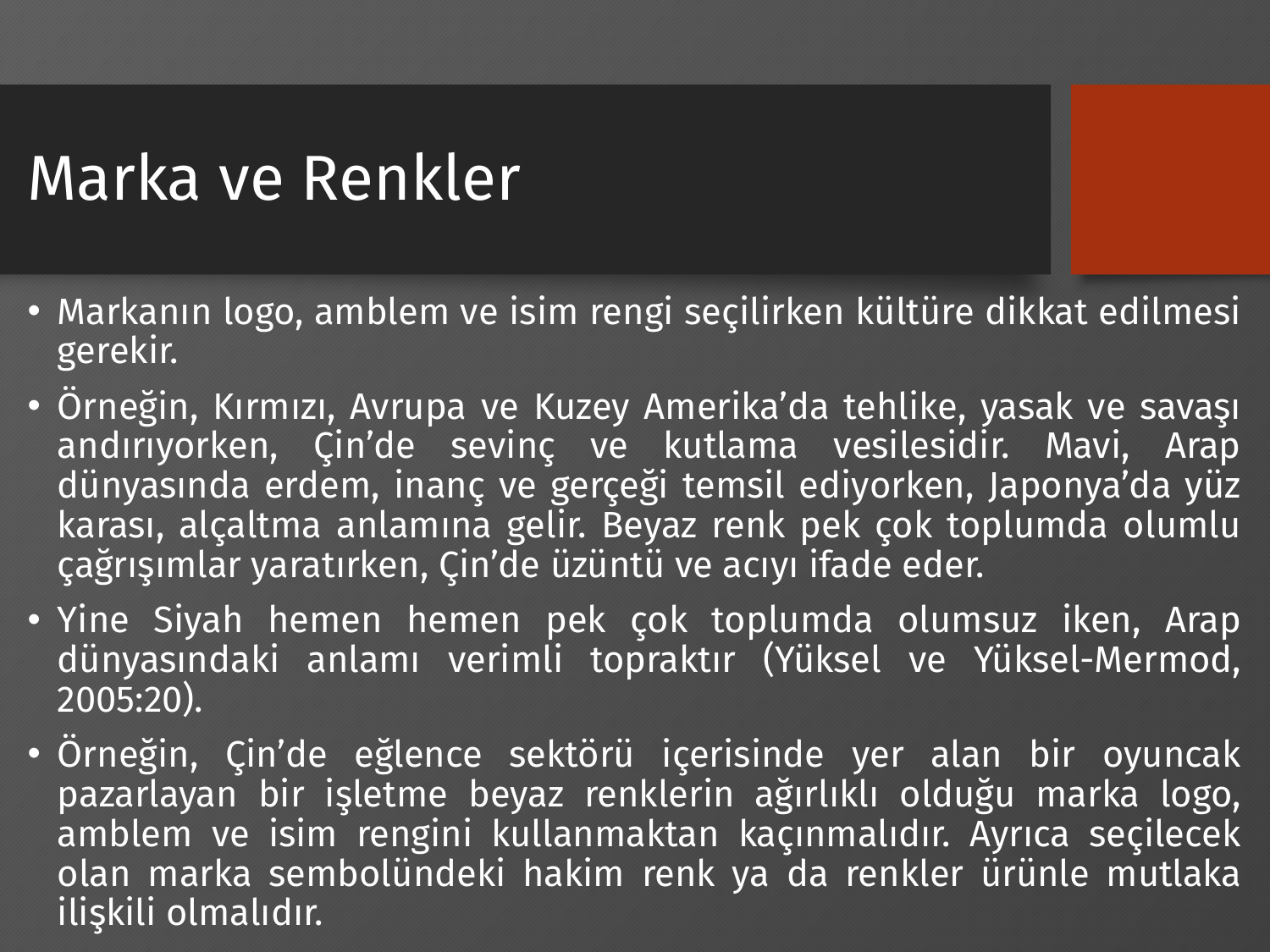

# Marka ve Renkler
Markanın logo, amblem ve isim rengi seçilirken kültüre dikkat edilmesi gerekir.
Örneğin, Kırmızı, Avrupa ve Kuzey Amerika’da tehlike, yasak ve savaşı andırıyorken, Çin’de sevinç ve kutlama vesilesidir. Mavi, Arap dünyasında erdem, inanç ve gerçeği temsil ediyorken, Japonya’da yüz karası, alçaltma anlamına gelir. Beyaz renk pek çok toplumda olumlu çağrışımlar yaratırken, Çin’de üzüntü ve acıyı ifade eder.
Yine Siyah hemen hemen pek çok toplumda olumsuz iken, Arap dünyasındaki anlamı verimli topraktır (Yüksel ve Yüksel-Mermod, 2005:20).
Örneğin, Çin’de eğlence sektörü içerisinde yer alan bir oyuncak pazarlayan bir işletme beyaz renklerin ağırlıklı olduğu marka logo, amblem ve isim rengini kullanmaktan kaçınmalıdır. Ayrıca seçilecek olan marka sembolündeki hakim renk ya da renkler ürünle mutlaka ilişkili olmalıdır.